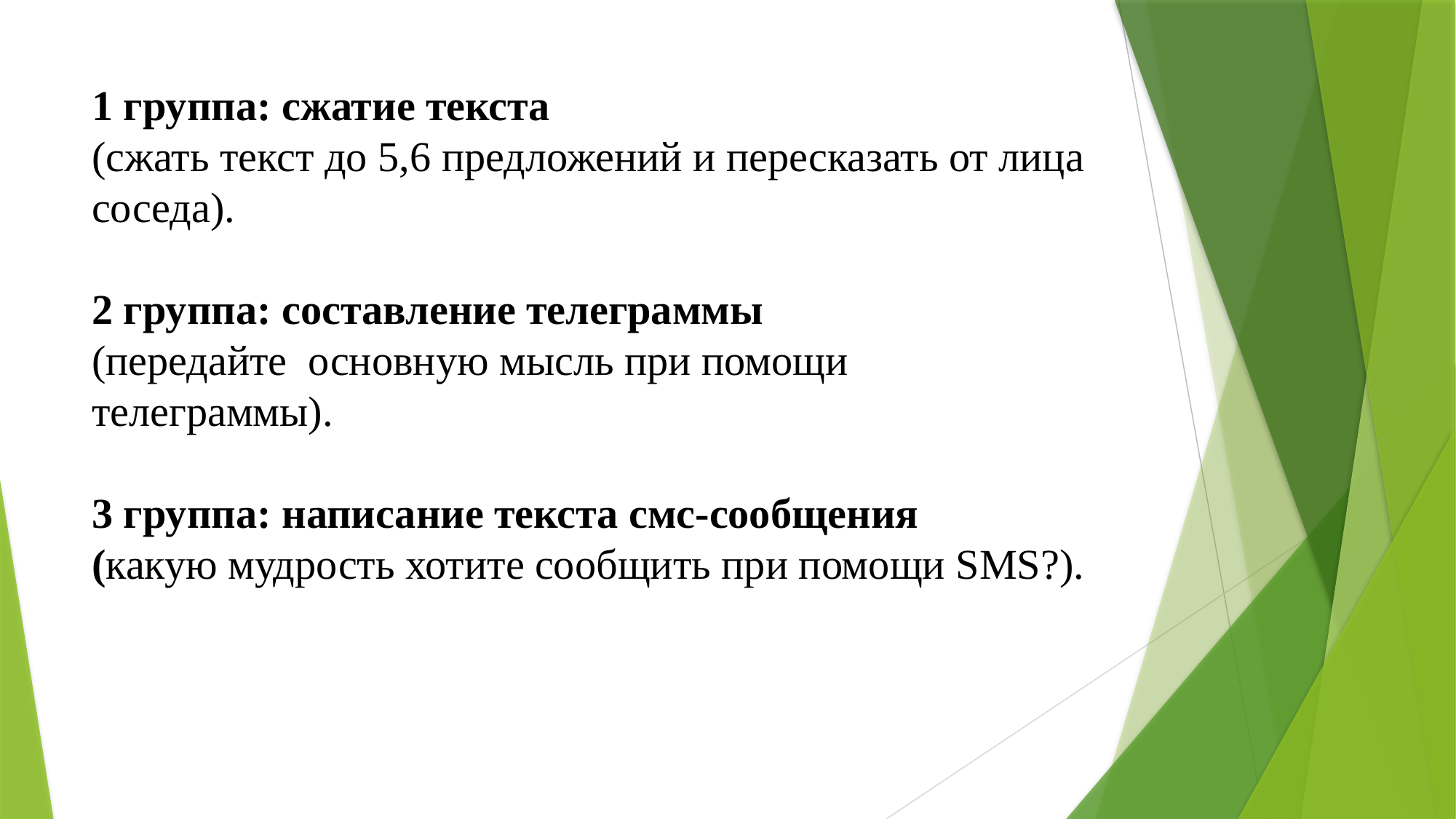

# 1 группа: сжатие текста (сжать текст до 5,6 предложений и пересказать от лица соседа).   2 группа: составление телеграммы (передайте  основную мысль при помощи телеграммы).   3 группа: написание текста смс-сообщения (какую мудрость хотите сообщить при помощи SMS?).